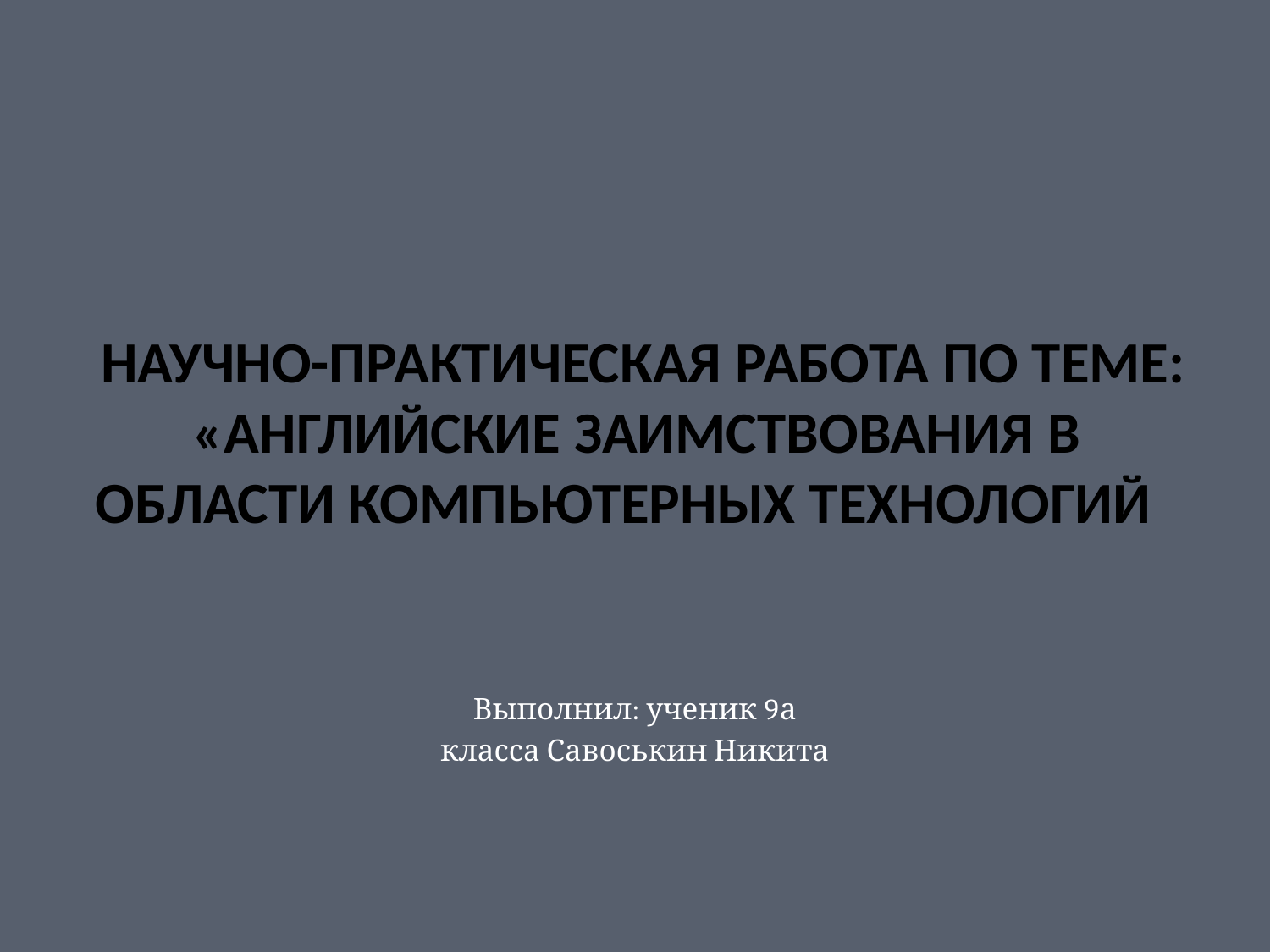

# Научно-практическая работа по теме: «Английские заимствования в области компьютерных технологий
Выполнил: ученик 9а
класса Савоськин Никита